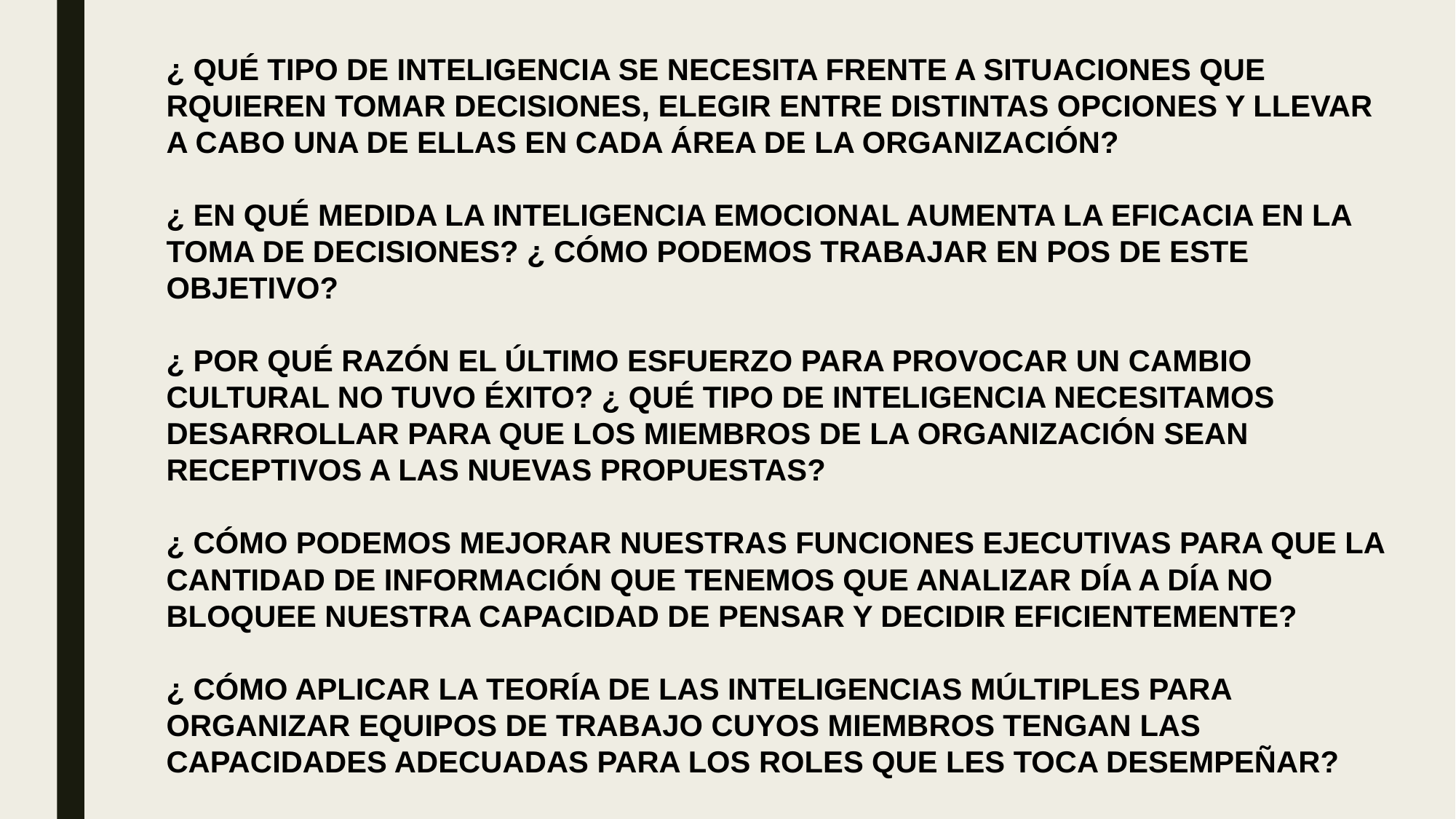

¿ QUÉ TIPO DE INTELIGENCIA SE NECESITA FRENTE A SITUACIONES QUE RQUIEREN TOMAR DECISIONES, ELEGIR ENTRE DISTINTAS OPCIONES Y LLEVAR A CABO UNA DE ELLAS EN CADA ÁREA DE LA ORGANIZACIÓN?

¿ EN QUÉ MEDIDA LA INTELIGENCIA EMOCIONAL AUMENTA LA EFICACIA EN LA TOMA DE DECISIONES? ¿ CÓMO PODEMOS TRABAJAR EN POS DE ESTE OBJETIVO?

¿ POR QUÉ RAZÓN EL ÚLTIMO ESFUERZO PARA PROVOCAR UN CAMBIO CULTURAL NO TUVO ÉXITO? ¿ QUÉ TIPO DE INTELIGENCIA NECESITAMOS DESARROLLAR PARA QUE LOS MIEMBROS DE LA ORGANIZACIÓN SEAN RECEPTIVOS A LAS NUEVAS PROPUESTAS?

¿ CÓMO PODEMOS MEJORAR NUESTRAS FUNCIONES EJECUTIVAS PARA QUE LA CANTIDAD DE INFORMACIÓN QUE TENEMOS QUE ANALIZAR DÍA A DÍA NO BLOQUEE NUESTRA CAPACIDAD DE PENSAR Y DECIDIR EFICIENTEMENTE?

¿ CÓMO APLICAR LA TEORÍA DE LAS INTELIGENCIAS MÚLTIPLES PARA ORGANIZAR EQUIPOS DE TRABAJO CUYOS MIEMBROS TENGAN LAS CAPACIDADES ADECUADAS PARA LOS ROLES QUE LES TOCA DESEMPEÑAR?